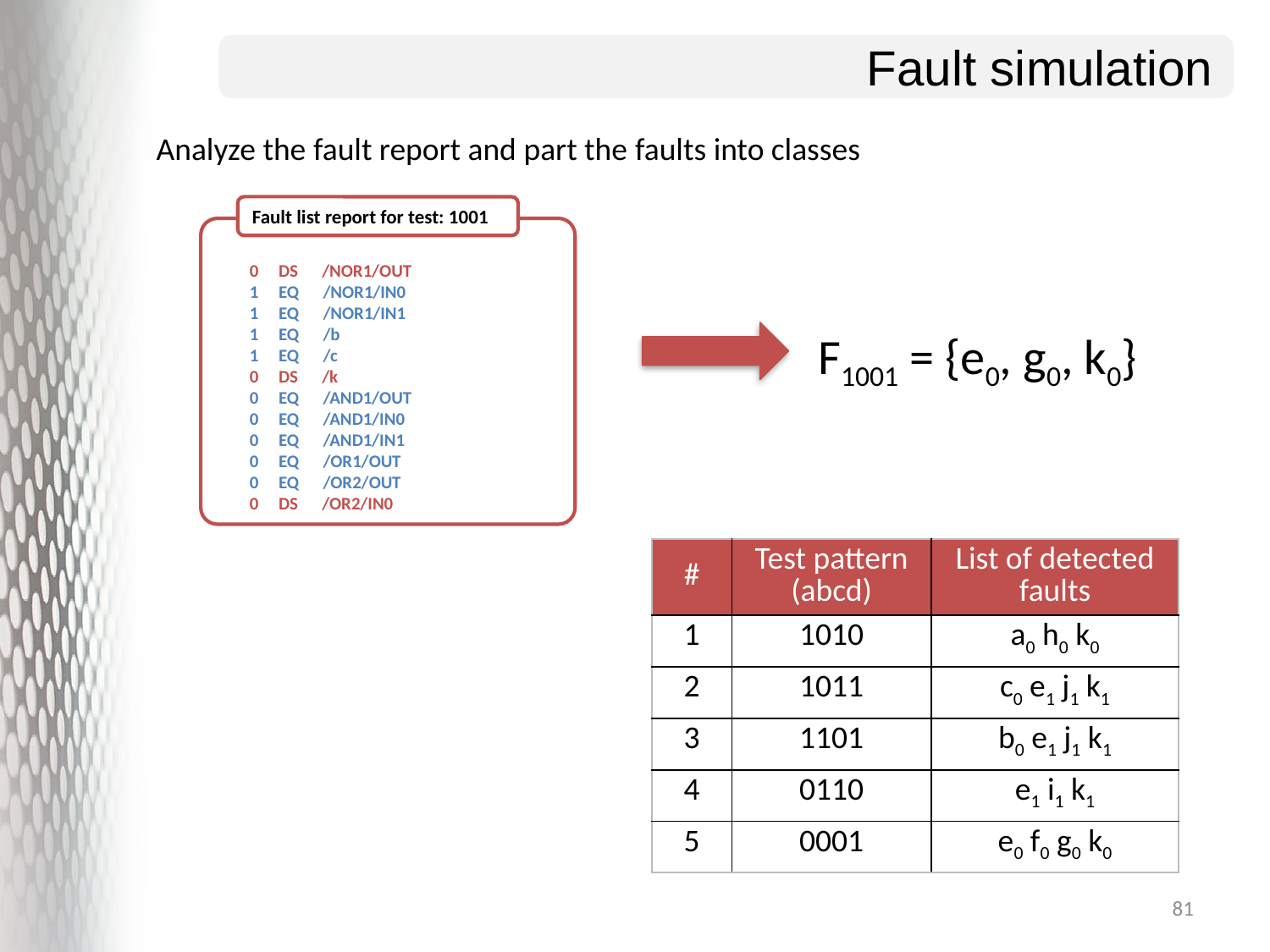

# Fault simulation
Analyze the fault report and part the faults into classes

Fault list report for test: 1001

      0     DS      /NOR1/OUT
      1     EQ      /NOR1/IN0
      1     EQ      /NOR1/IN1
      1     EQ      /b
      1     EQ      /c
      0     DS      /k
      0     EQ      /AND1/OUT
      0     EQ      /AND1/IN0
      0     EQ      /AND1/IN1
      0     EQ      /OR1/OUT
      0     EQ      /OR2/OUT
      0     DS      /OR2/IN0
F1001 = {e0, g0, k0}

| # | Test pattern (abcd) | List of detected faults |
| --- | --- | --- |
| 1 | 1010 | a0 h0 k0 |
| 2 | 1011 | c0 e1 j1 k1 |
| 3 | 1101 | b0 e1 j1 k1 |
| 4 | 0110 | e1 i1 k1 |
| 5 | 0001 | e0 f0 g0 k0 |
81